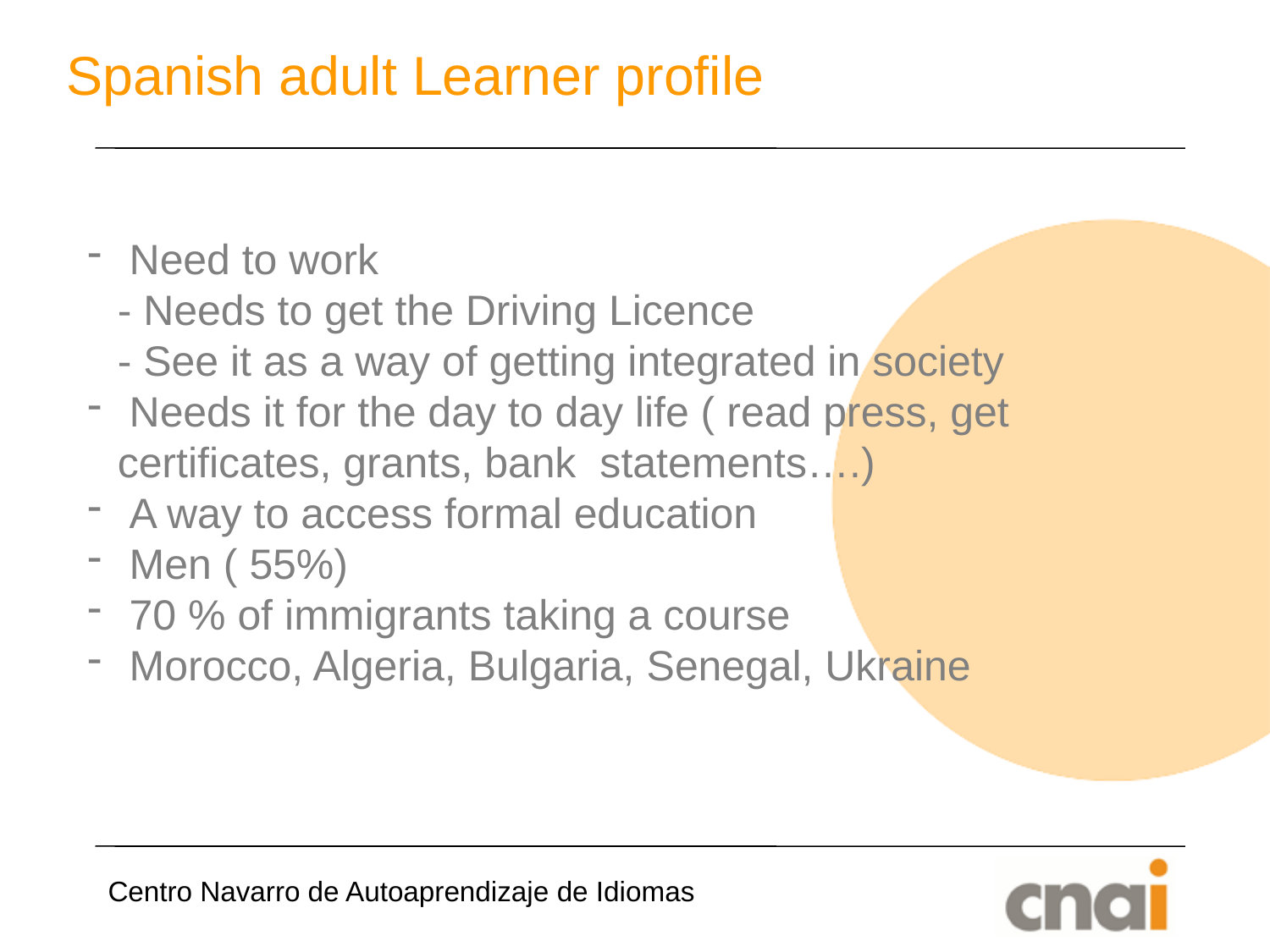

Spanish adult Learner profile

 Need to work
- Needs to get the Driving Licence
- See it as a way of getting integrated in society
 Needs it for the day to day life ( read press, get certificates, grants, bank  statements….)
 A way to access formal education
 Men ( 55%)
 70 % of immigrants taking a course
 Morocco, Algeria, Bulgaria, Senegal, Ukraine

Centro Navarro de Autoaprendizaje de Idiomas